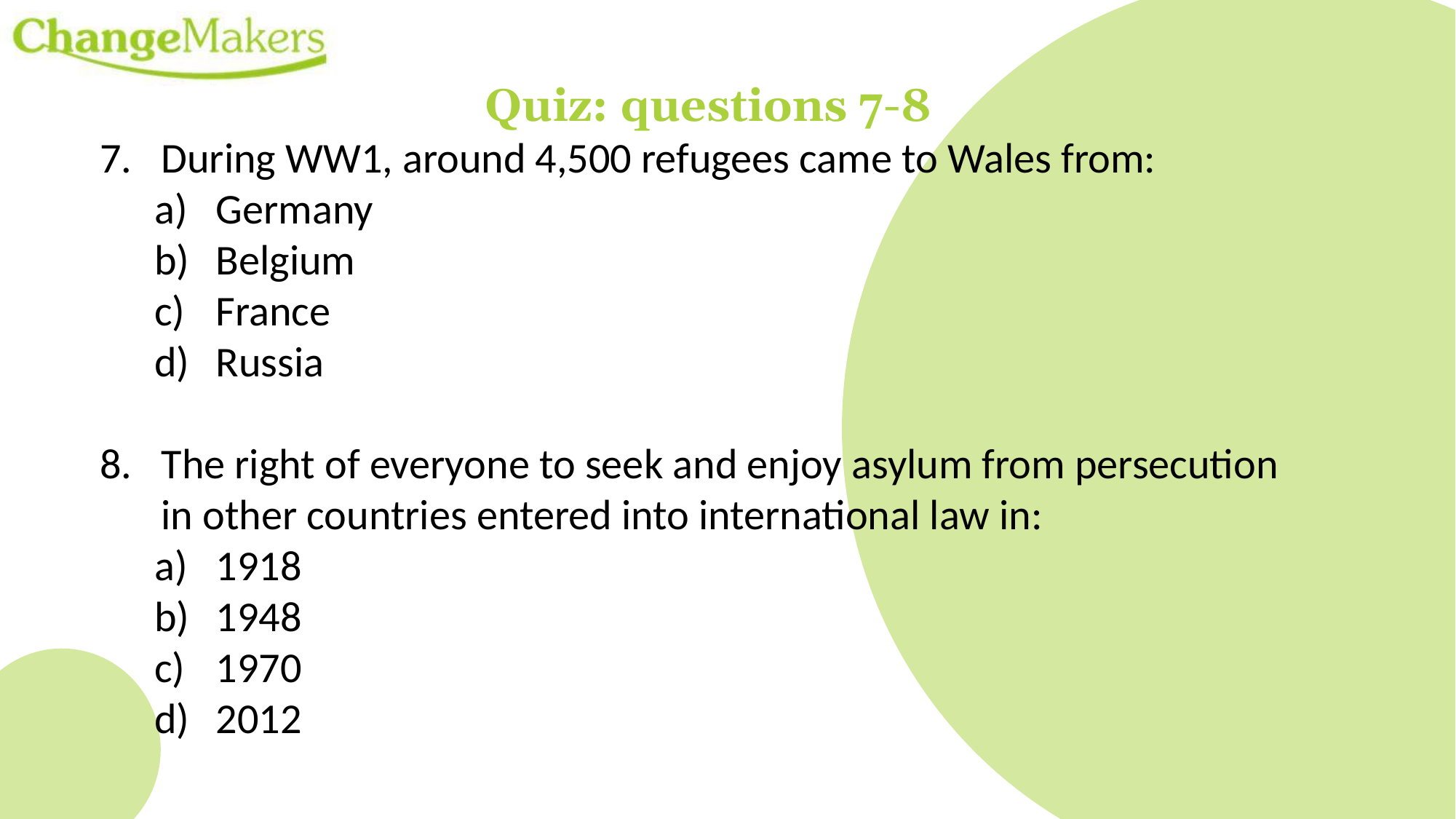

Quiz: questions 7-8
During WW1, around 4,500 refugees came to Wales from:
Germany
Belgium
France
Russia
The right of everyone to seek and enjoy asylum from persecution in other countries entered into international law in:
1918
1948
1970
2012